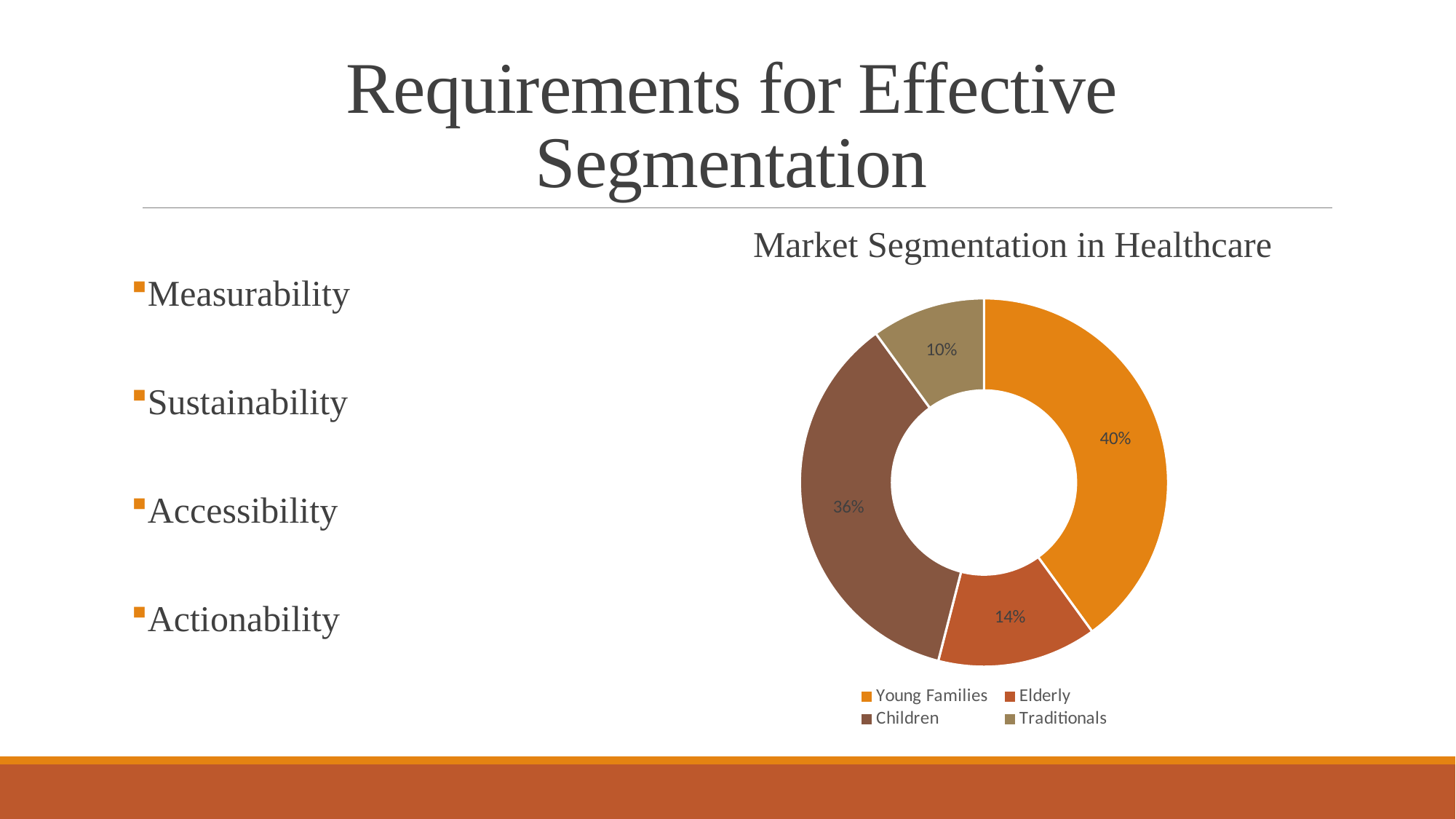

# Requirements for Effective Segmentation
Measurability
Sustainability
Accessibility
Actionability
Market Segmentation in Healthcare

### Chart

| Category | Column1 |
|---|---|
| Young Families  | 0.4 |
| Elderly | 0.14 |
| Children | 0.36 |
| Traditionals | 0.1 |